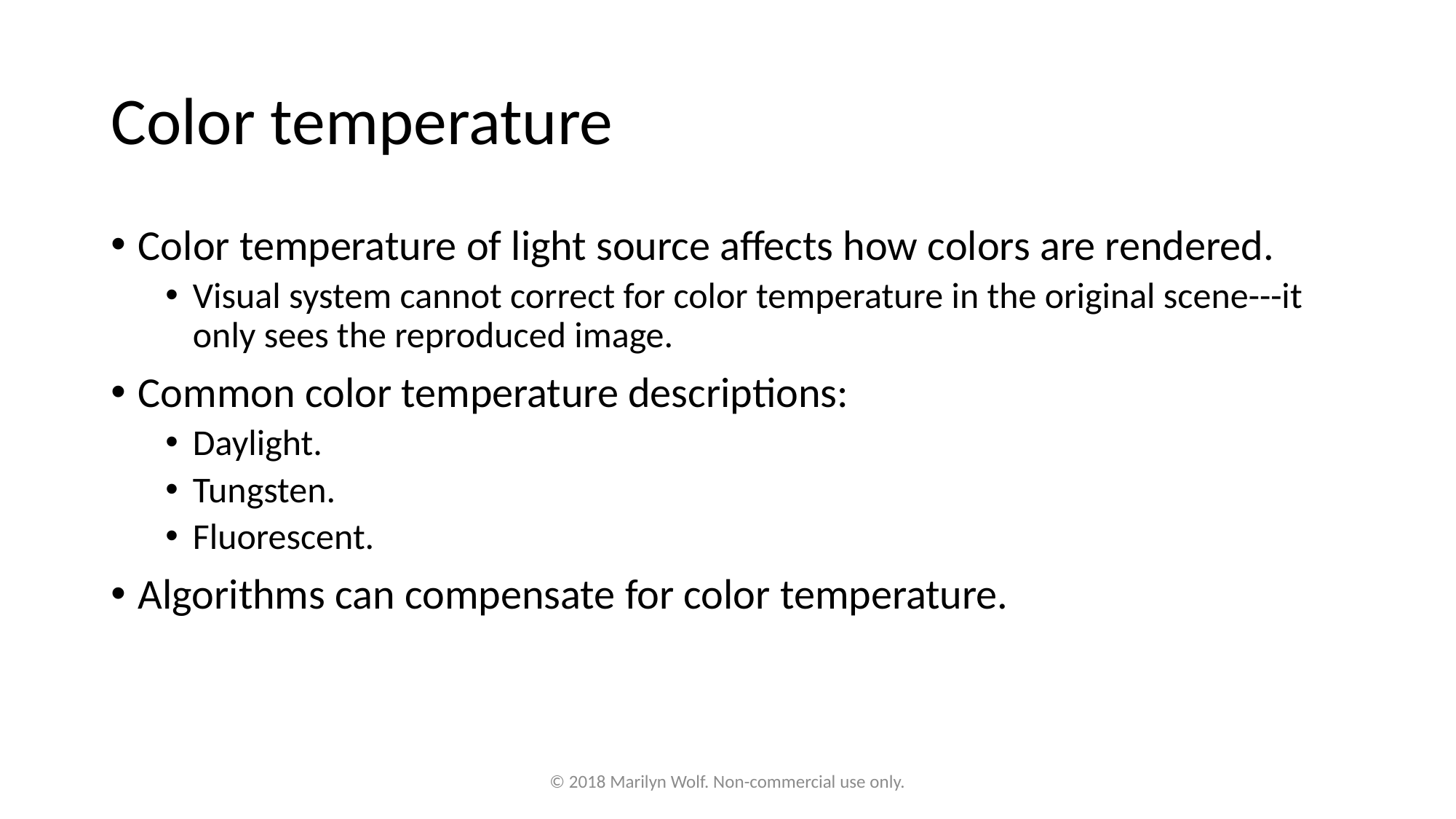

# Color temperature
Color temperature of light source affects how colors are rendered.
Visual system cannot correct for color temperature in the original scene---it only sees the reproduced image.
Common color temperature descriptions:
Daylight.
Tungsten.
Fluorescent.
Algorithms can compensate for color temperature.
© 2018 Marilyn Wolf. Non-commercial use only.